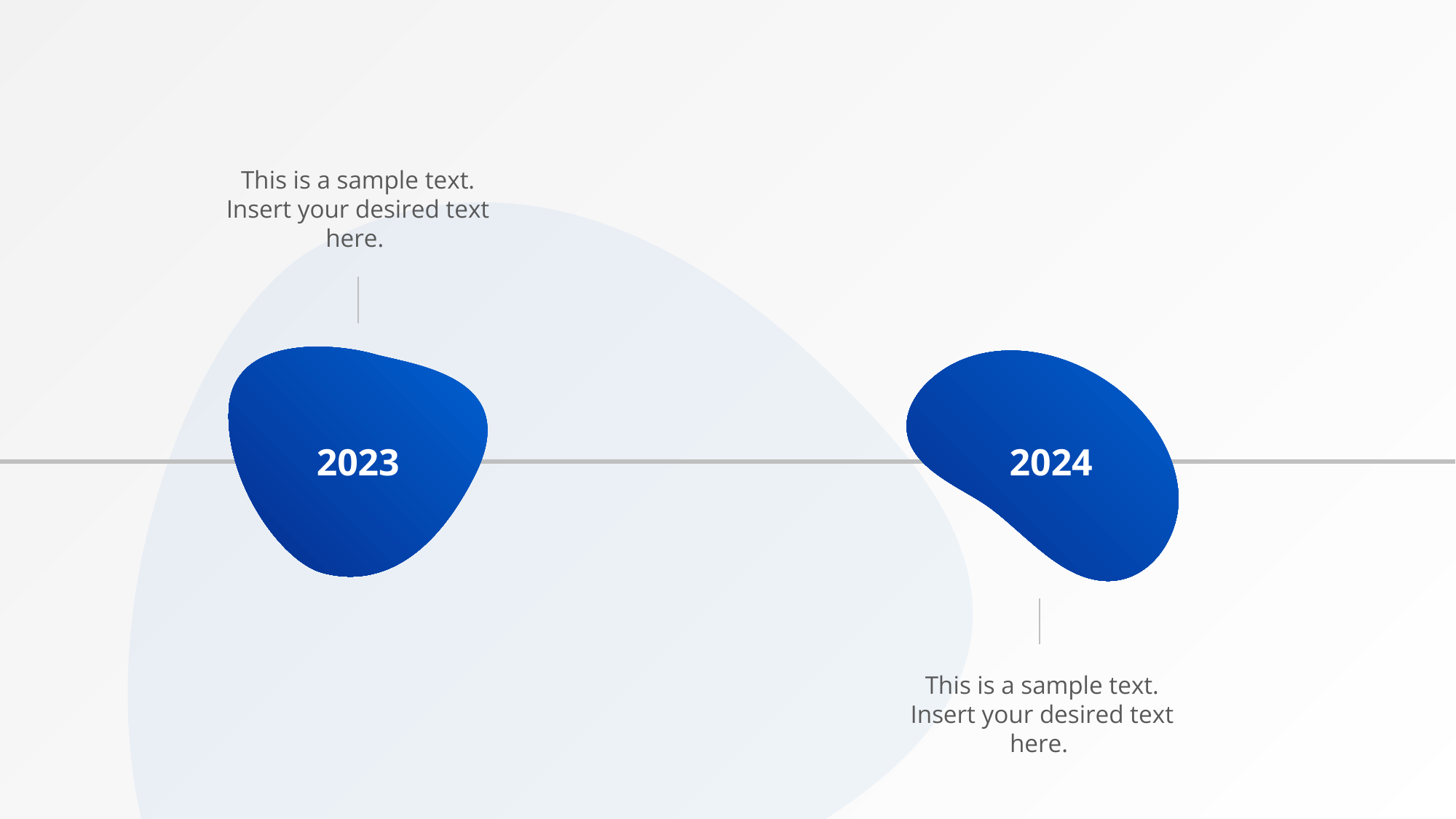

This is a sample text. Insert your desired text here.

2024

2023
This is a sample text. Insert your desired text here.